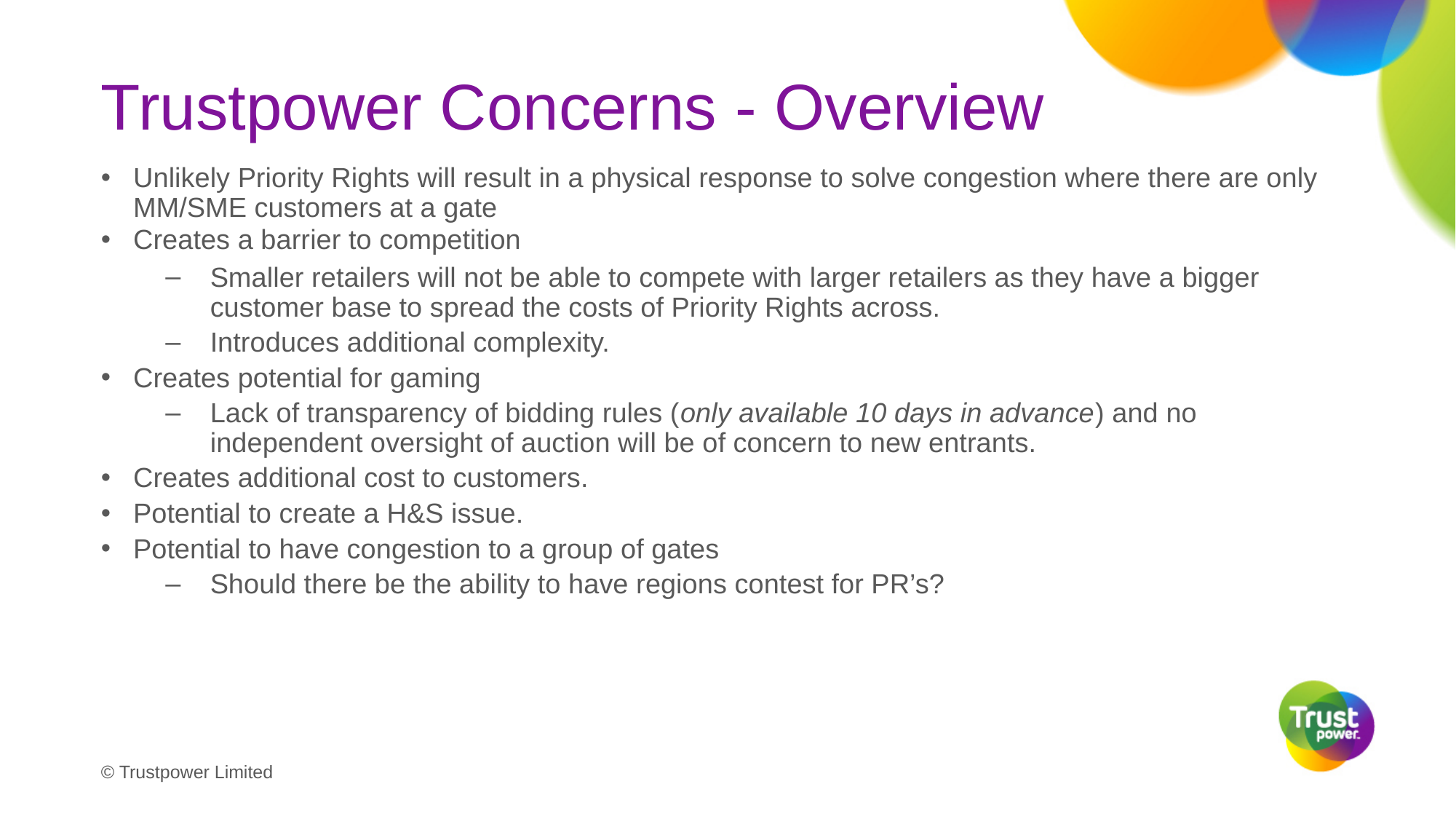

# Trustpower Concerns - Overview
Unlikely Priority Rights will result in a physical response to solve congestion where there are only MM/SME customers at a gate
Creates a barrier to competition
Smaller retailers will not be able to compete with larger retailers as they have a bigger customer base to spread the costs of Priority Rights across.
Introduces additional complexity.
Creates potential for gaming
Lack of transparency of bidding rules (only available 10 days in advance) and no independent oversight of auction will be of concern to new entrants.
Creates additional cost to customers.
Potential to create a H&S issue.
Potential to have congestion to a group of gates
Should there be the ability to have regions contest for PR’s?